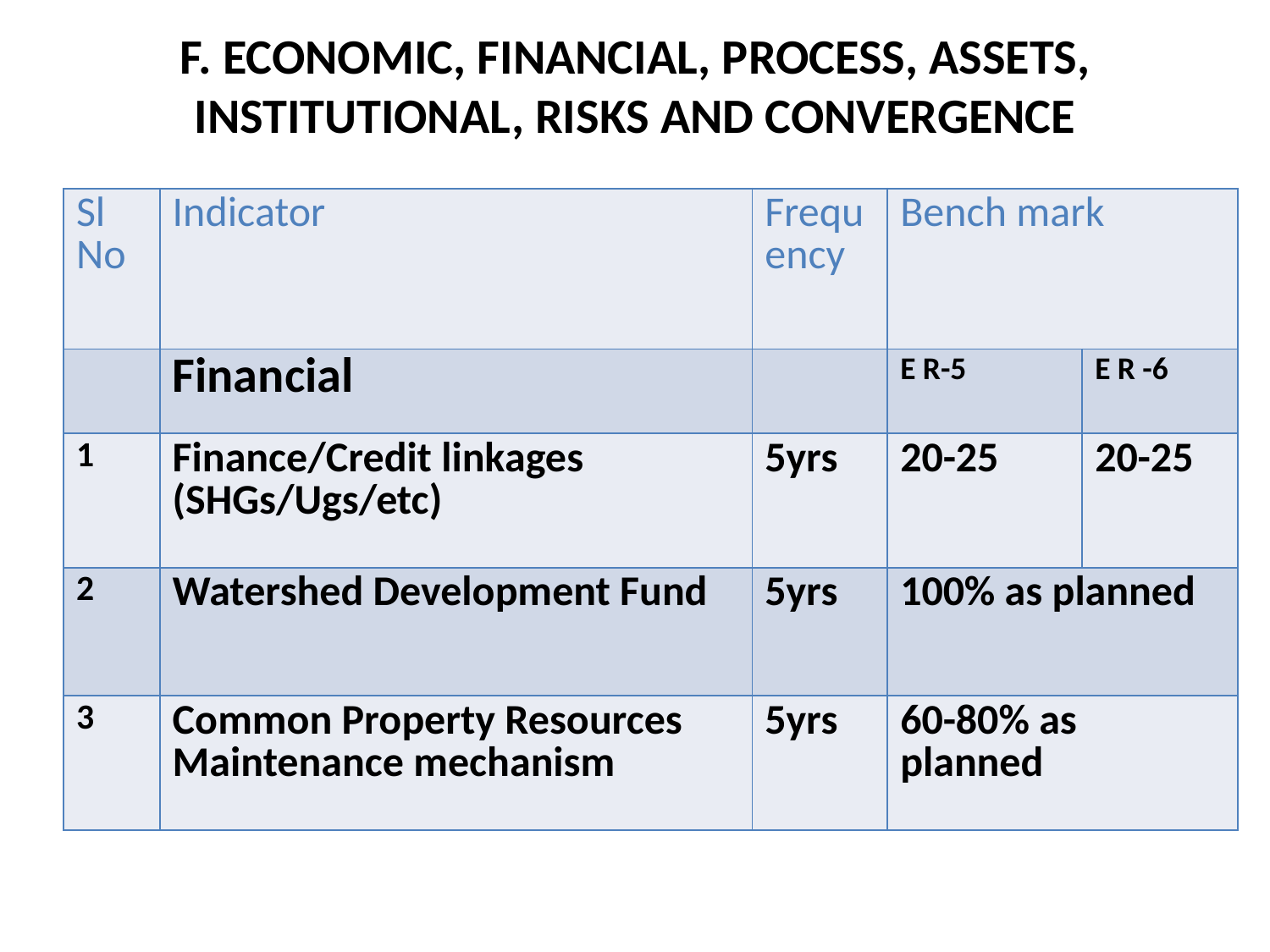

# F. ECONOMIC, FINANCIAL, PROCESS, ASSETS, INSTITUTIONAL, RISKS AND CONVERGENCE
| Sl No | Indicator | Frequency | Bench mark |  |
| --- | --- | --- | --- | --- |
|  | Financial |  | E R-5 | E R -6 |
| 1 | Finance/Credit linkages (SHGs/Ugs/etc) | 5yrs | 20-25 | 20-25 |
| 2 | Watershed Development Fund | 5yrs | 100% as planned |  |
| 3 | Common Property Resources Maintenance mechanism | 5yrs | 60-80% as planned |  |